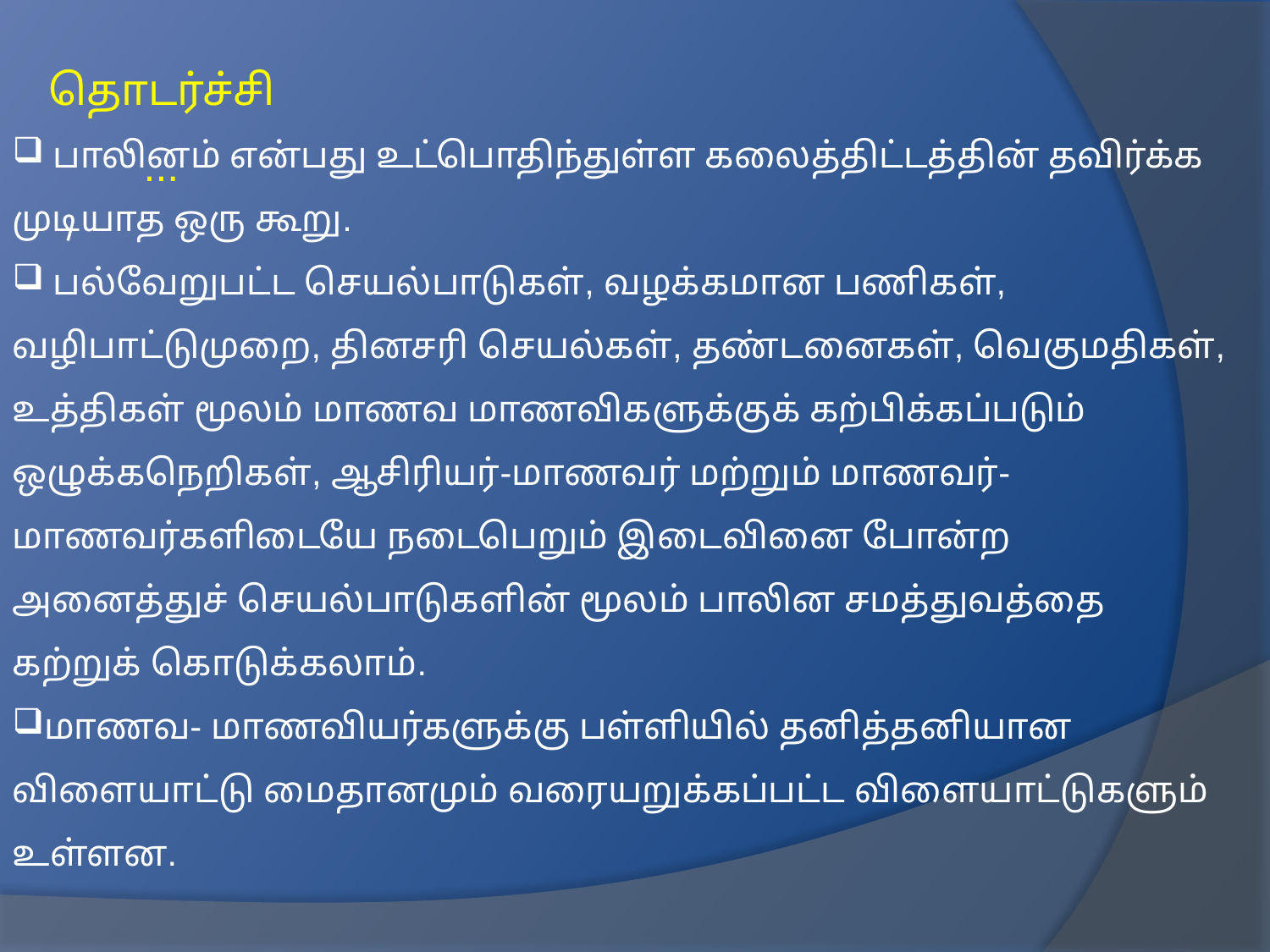

தொடர்ச்சி...
 பாலினம் என்பது உட்பொதிந்துள்ள கலைத்திட்டத்தின் தவிர்க்க முடியாத ஒரு கூறு.
 பல்வேறுபட்ட செயல்பாடுகள், வழக்கமான பணிகள், வழிபாட்டுமுறை, தினசரி செயல்கள், தண்டனைகள், வெகுமதிகள், உத்திகள் மூலம் மாணவ மாணவிகளுக்குக் கற்பிக்கப்படும் ஒழுக்கநெறிகள், ஆசிரியர்-மாணவர் மற்றும் மாணவர்-மாணவர்களிடையே நடைபெறும் இடைவினை போன்ற அனைத்துச் செயல்பாடுகளின் மூலம் பாலின சமத்துவத்தை கற்றுக் கொடுக்கலாம்.
மாணவ- மாணவியர்களுக்கு பள்ளியில் தனித்தனியான விளையாட்டு மைதானமும் வரையறுக்கப்பட்ட விளையாட்டுகளும் உள்ளன.